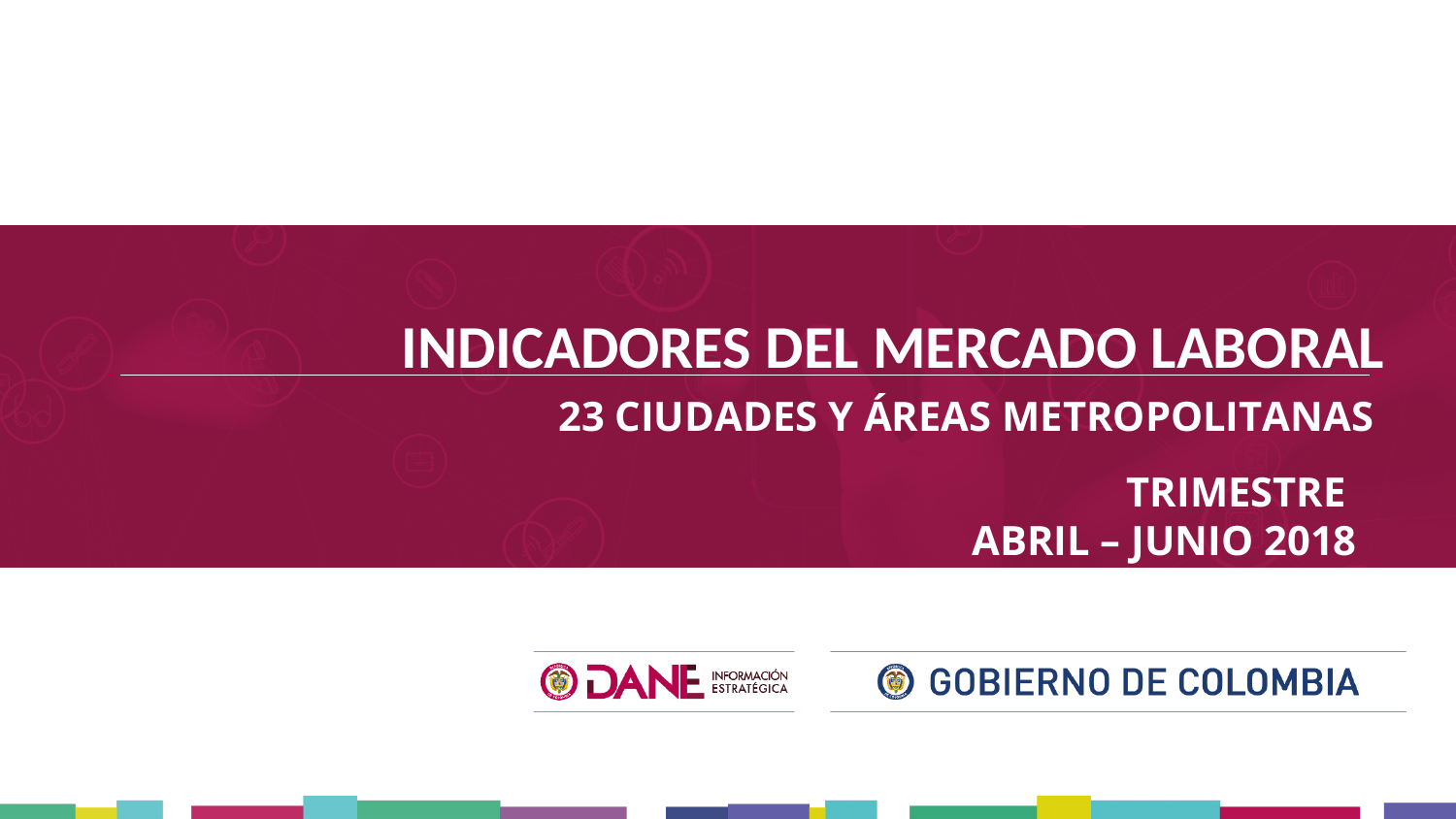

INDICADORES DEL MERCADO LABORAL

TRIMESTRE
ABRIL – JUNIO 2018
23 CIUDADES Y ÁREAS METROPOLITANAS